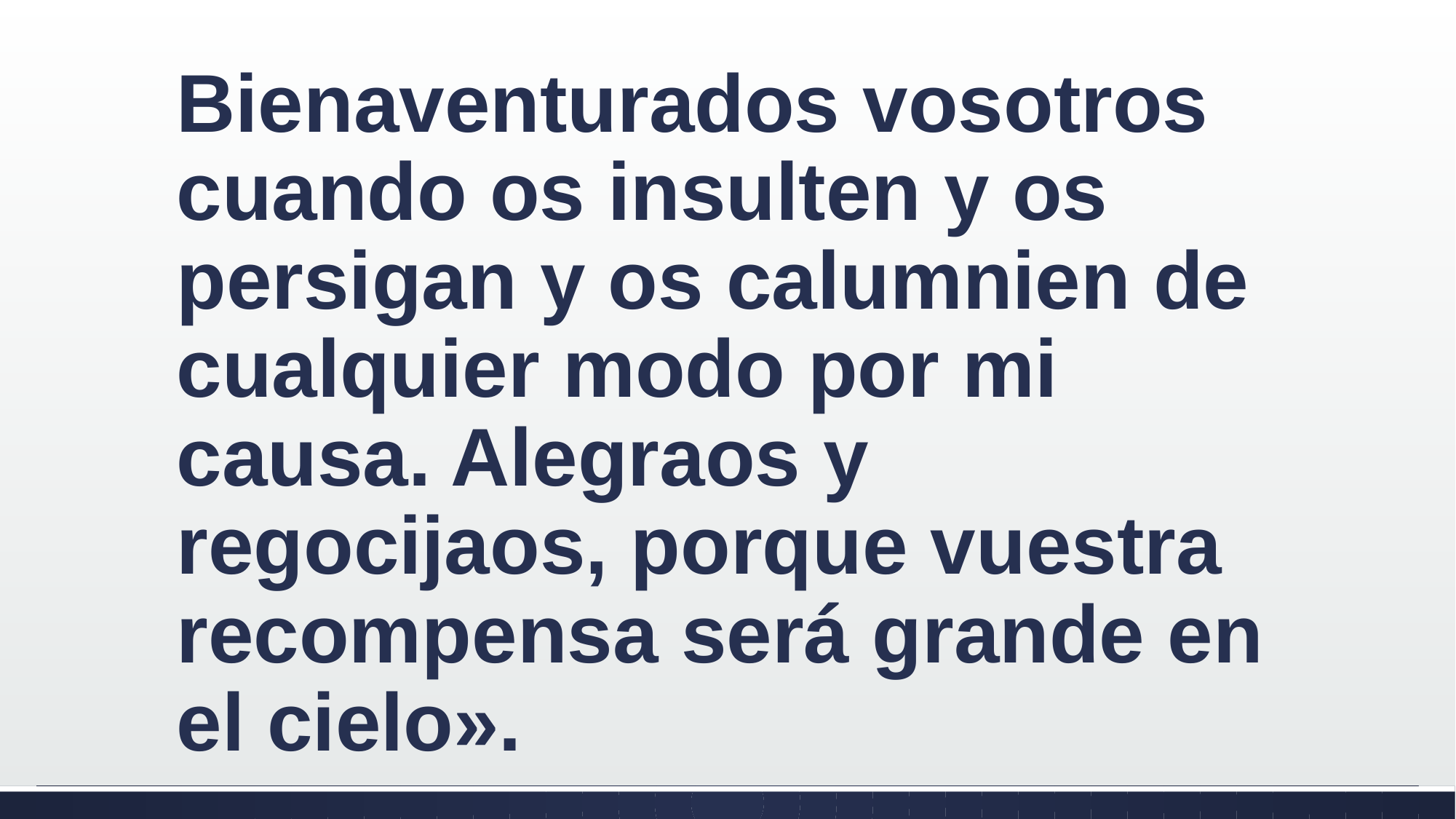

#
Bienaventurados vosotros cuando os insulten y os persigan y os calumnien de cualquier modo por mi causa. Alegraos y regocijaos, porque vuestra recompensa será grande en el cielo».